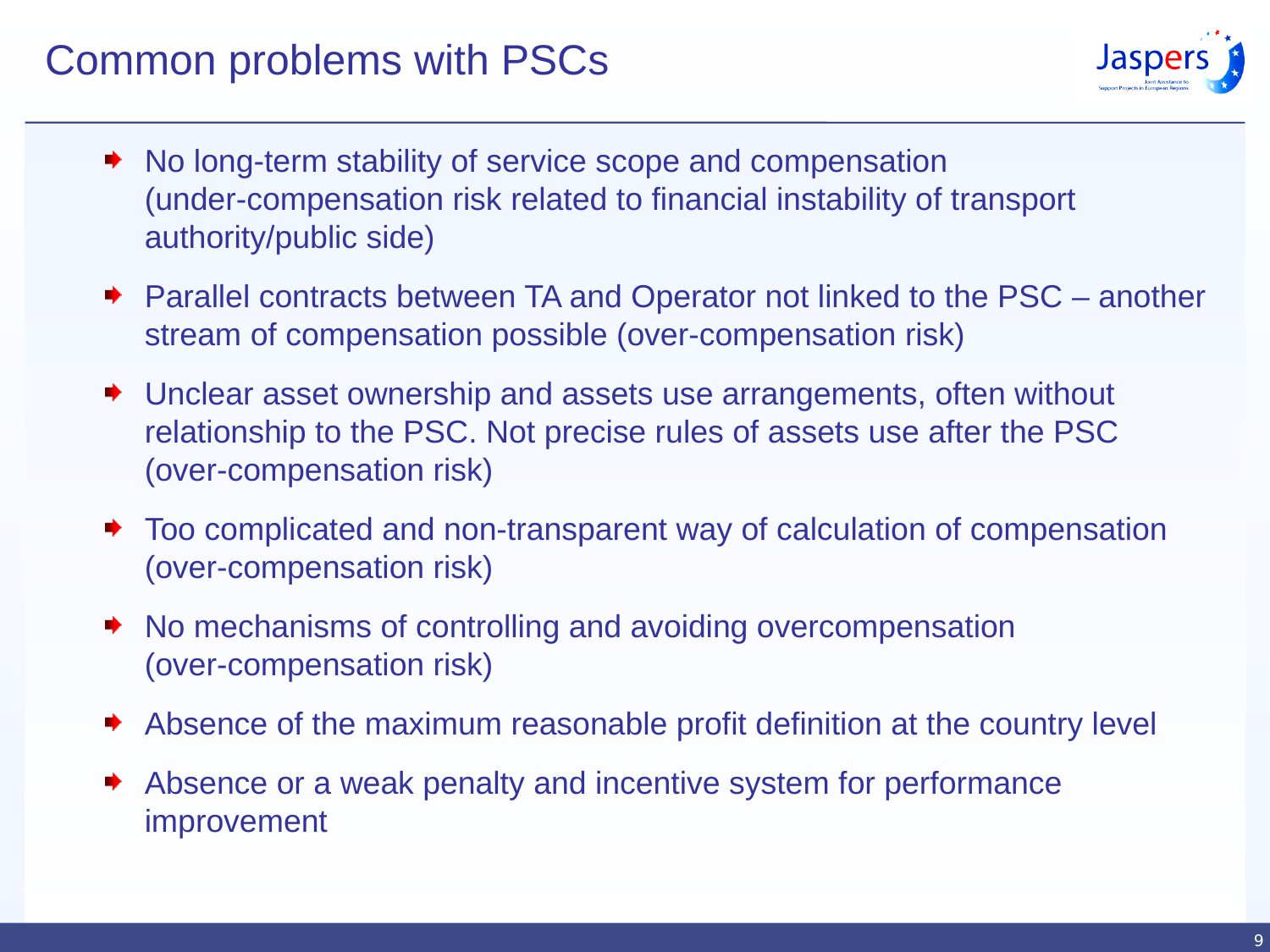

Common problems with PSCs

No long-term stability of service scope and compensation
(under-compensation risk related to financial instability of transport authority/public side)
Parallel contracts between TA and Operator not linked to the PSC – another stream of compensation possible (over-compensation risk)
Unclear asset ownership and assets use arrangements, often without relationship to the PSC. Not precise rules of assets use after the PSC
(over-compensation risk)
Too complicated and non-transparent way of calculation of compensation (over-compensation risk)
No mechanisms of controlling and avoiding overcompensation
(over-compensation risk)
Absence of the maximum reasonable profit definition at the country level
Absence or a weak penalty and incentive system for performance improvement

9